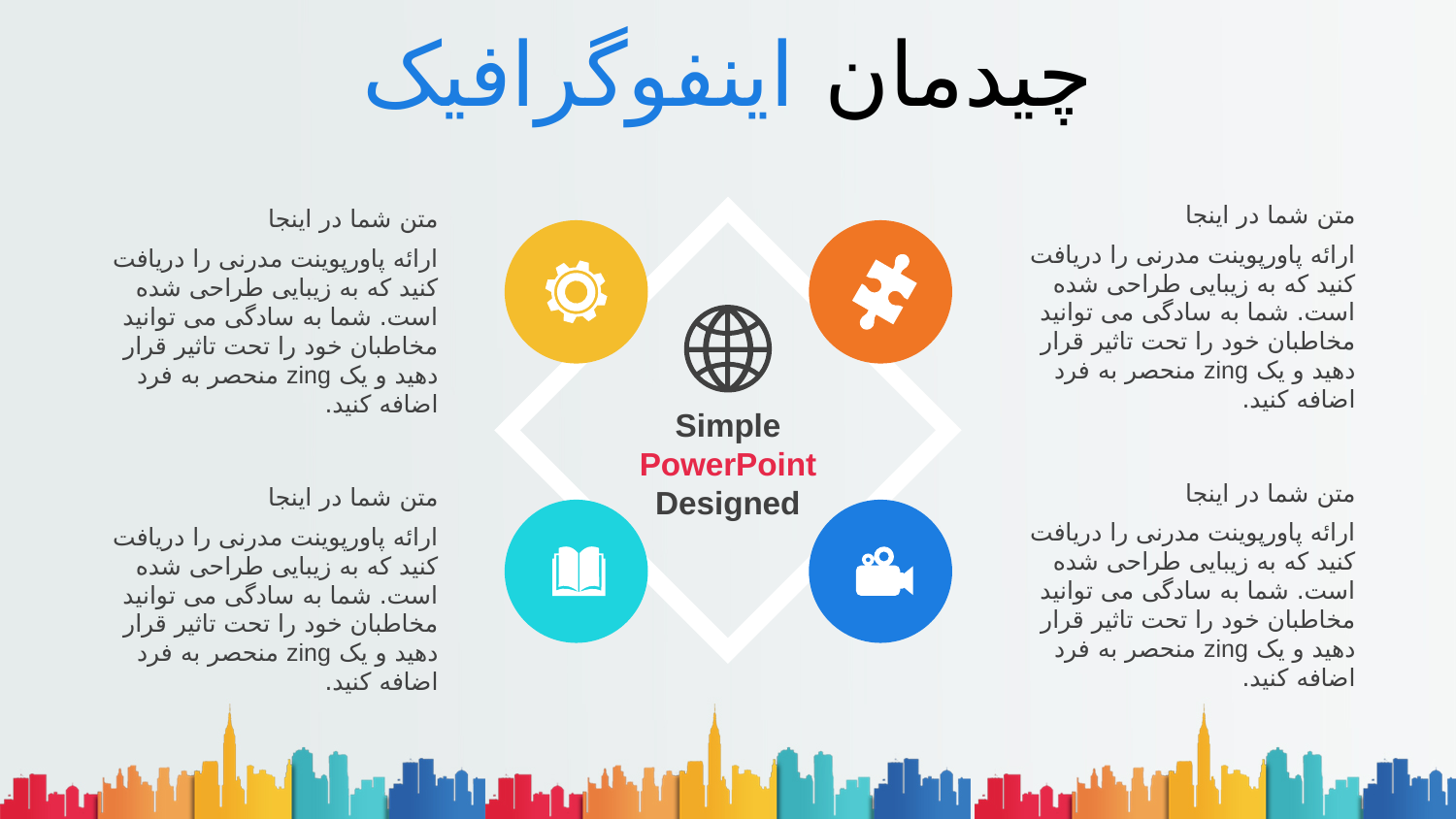

# چیدمان اینفوگرافیک
متن شما در اینجا
ارائه پاورپوینت مدرنی را دریافت کنید که به زیبایی طراحی شده است. شما به سادگی می توانید مخاطبان خود را تحت تاثیر قرار دهید و یک zing منحصر به فرد اضافه کنید.
متن شما در اینجا
ارائه پاورپوینت مدرنی را دریافت کنید که به زیبایی طراحی شده است. شما به سادگی می توانید مخاطبان خود را تحت تاثیر قرار دهید و یک zing منحصر به فرد اضافه کنید.

Simple PowerPoint Designed
متن شما در اینجا
ارائه پاورپوینت مدرنی را دریافت کنید که به زیبایی طراحی شده است. شما به سادگی می توانید مخاطبان خود را تحت تاثیر قرار دهید و یک zing منحصر به فرد اضافه کنید.
متن شما در اینجا
ارائه پاورپوینت مدرنی را دریافت کنید که به زیبایی طراحی شده است. شما به سادگی می توانید مخاطبان خود را تحت تاثیر قرار دهید و یک zing منحصر به فرد اضافه کنید.